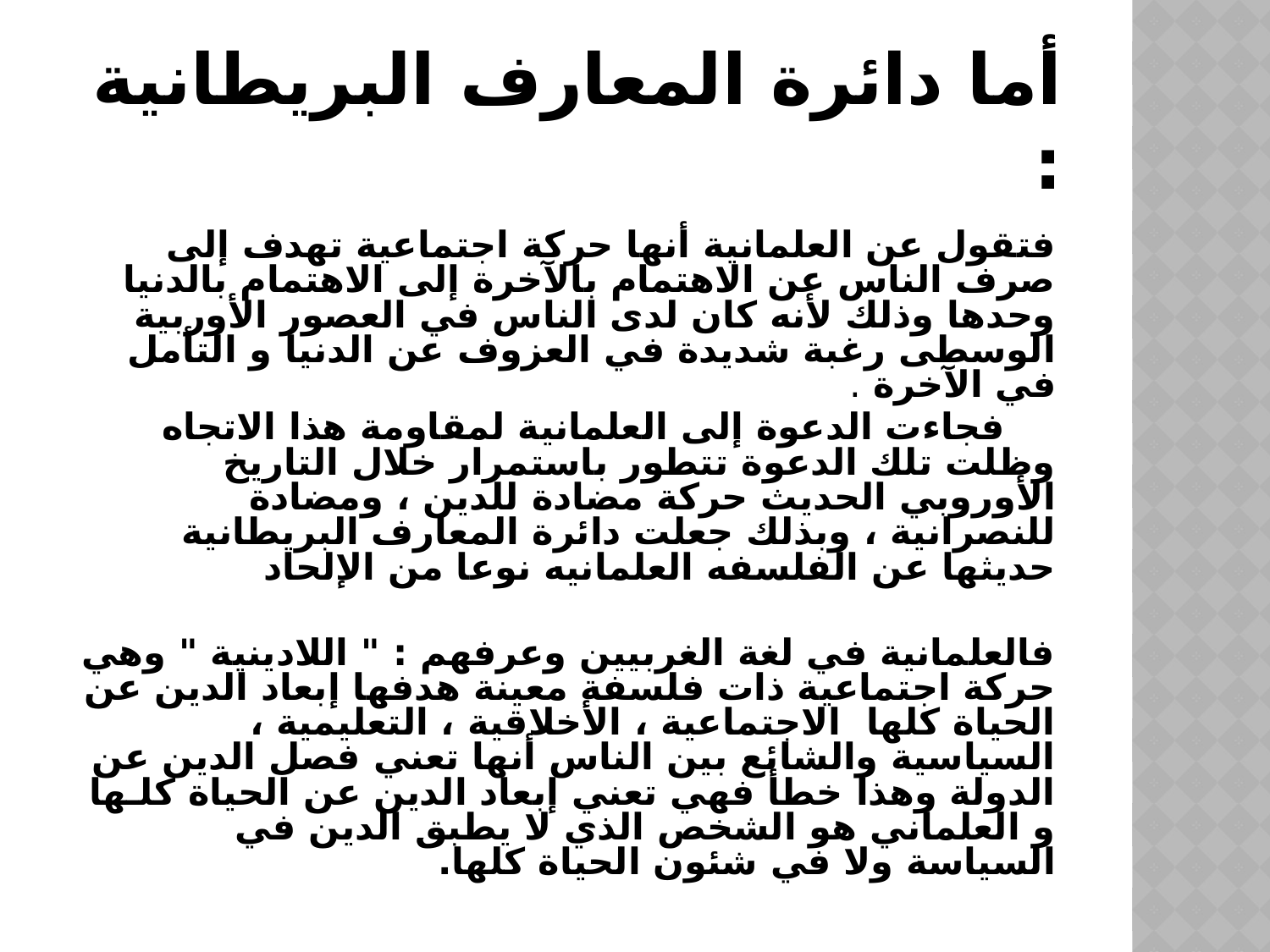

# أما دائرة المعارف البريطانية :
فتقول عن العلمانية أنها حركة اجتماعية تهدف إلى صرف الناس عن الاهتمام بالآخرة إلى الاهتمام بالدنيا  وحدها وذلك لأنه كان لدى الناس في العصور الأوربية الوسطى رغبة شديدة في العزوف عن الدنيا و التأمل في الآخرة .
    فجاءت الدعوة إلى العلمانية لمقاومة هذا الاتجاه وظلت تلك الدعوة تتطور باستمرار خلال التاريخ الأوروبي الحديث حركة مضادة للدين ، ومضادة للنصرانية ، وبذلك جعلت دائرة المعارف البريطانية حديثها عن الفلسفه العلمانيه نوعا من الإلحاد

فالعلمانية في لغة الغربيين وعرفهم : " اللادينية " وهي حركة اجتماعية ذات فلسفة معينة هدفها إبعاد الدين عن الحياة كلها  الاجتماعية ، الأخلاقية ، التعليمية ، السياسية والشائع بين الناس أنها تعني فصل الدين عن الدولة وهذا خطأ فهي تعني إبعاد الدين عن الحياة كلـها و العلماني هو الشخص الذي لا يطبق الدين في السياسة ولا في شئون الحياة كلها.